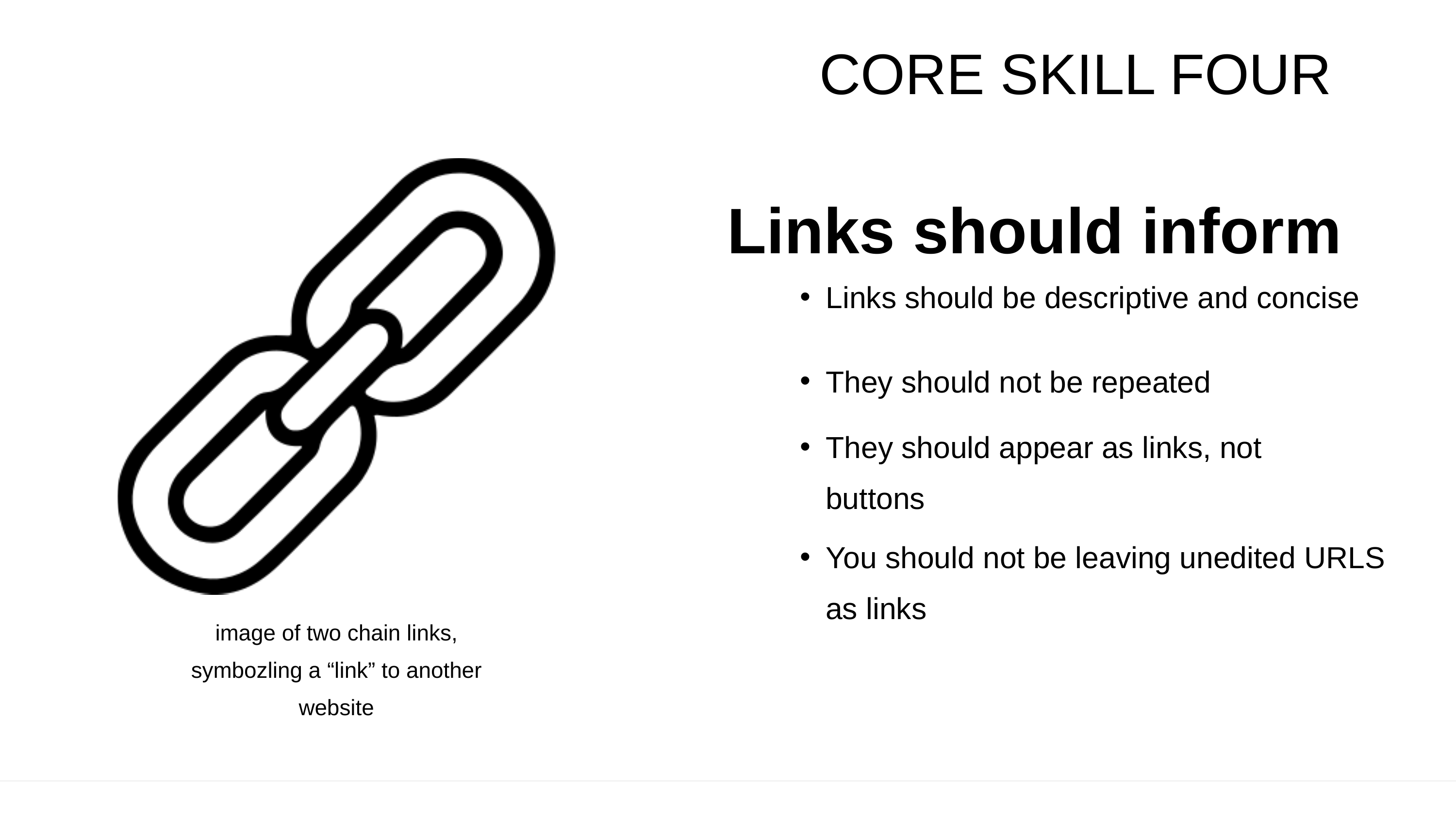

CORE SKILL FOUR

Links should inform
Links should be descriptive and concise
They should not be repeated
They should appear as links, not buttons
You should not be leaving unedited URLS as links
image of two chain links, symbozling a “link” to another website